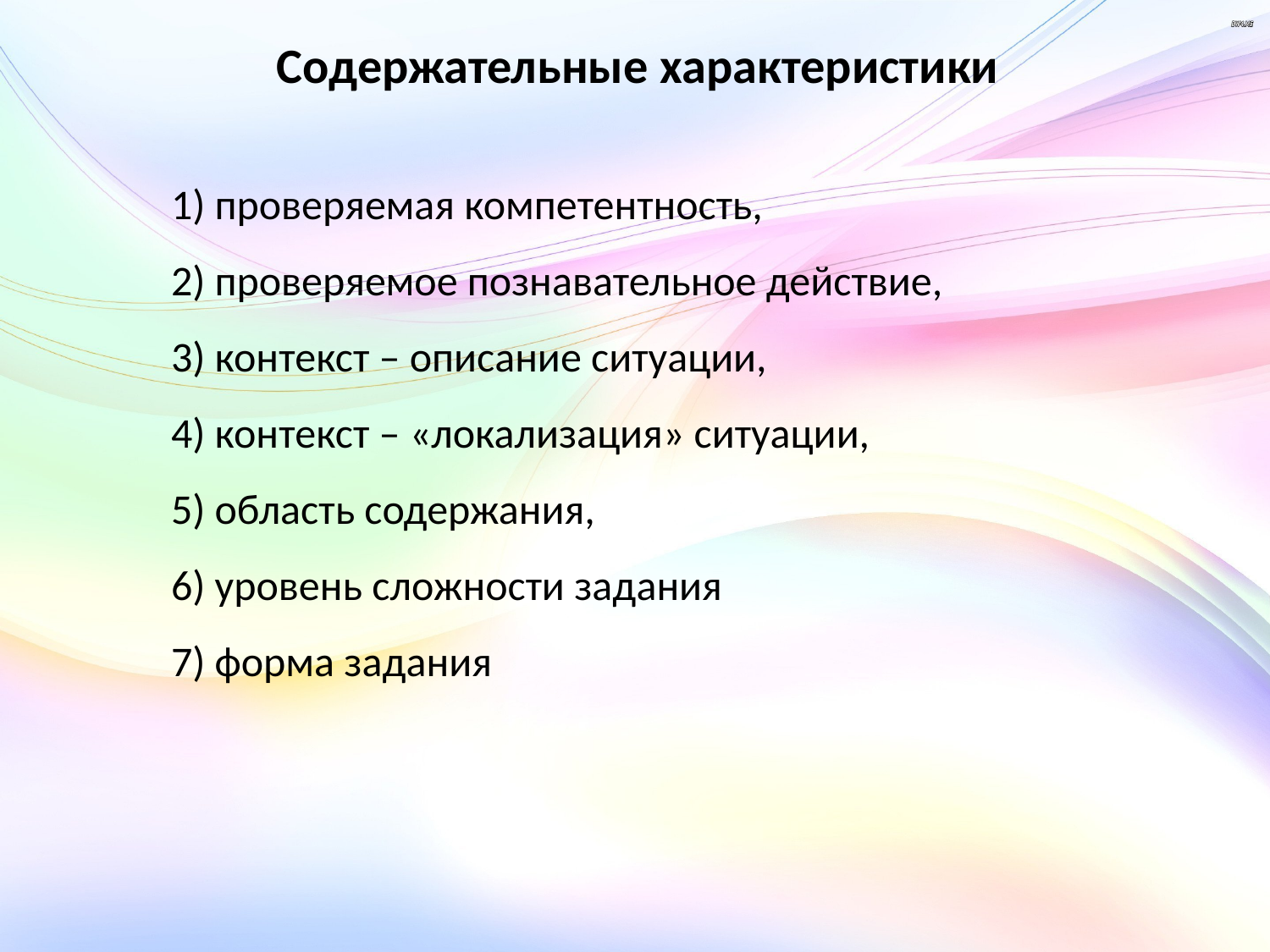

Содержательные характеристики

1) проверяемая компетентность,
2) проверяемое познавательное действие,
3) контекст – описание ситуации,
4) контекст – «локализация» ситуации,
5) область содержания,
6) уровень сложности задания
7) форма задания